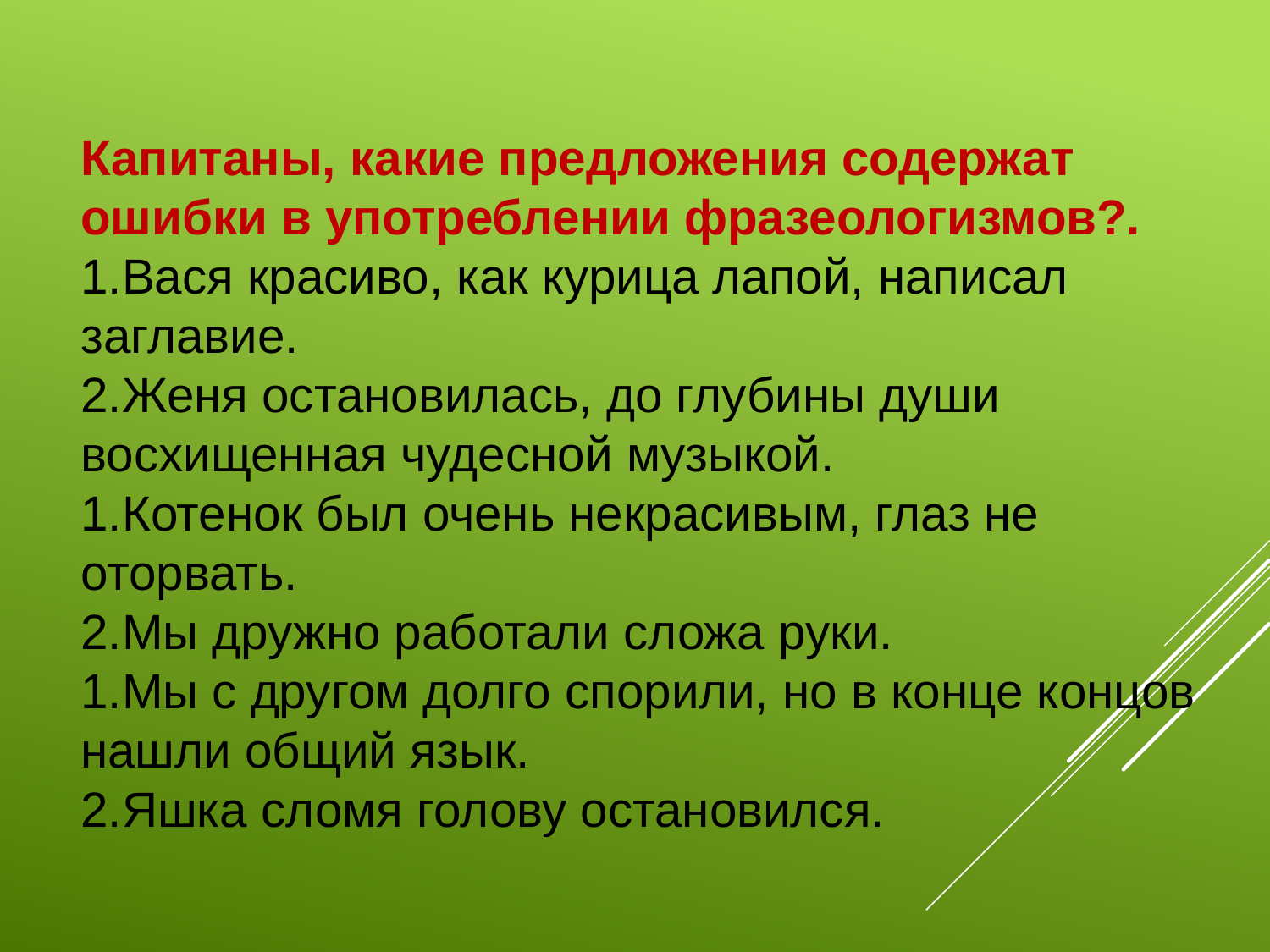

Капитаны, какие предложения содержат ошибки в употреблении фразеологизмов?.
1.Вася красиво, как курица лапой, написал заглавие.
2.Женя остановилась, до глубины души восхищенная чудесной музыкой.
1.Котенок был очень некрасивым, глаз не оторвать.
2.Мы дружно работали сложа руки.
1.Мы с другом долго спорили, но в конце концов нашли общий язык.
2.Яшка сломя голову остановился.